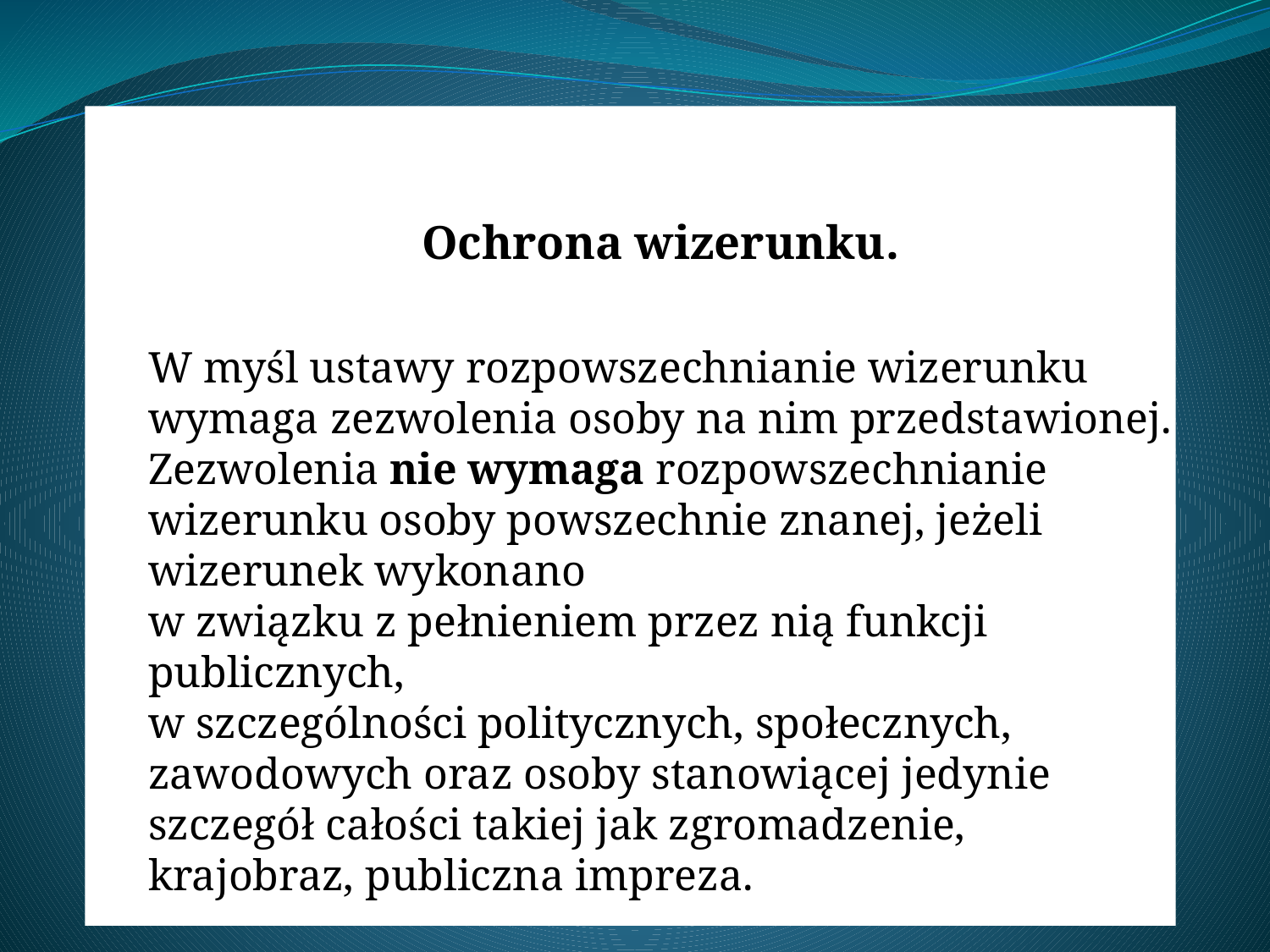

Ochrona wizerunku.

W myśl ustawy rozpowszechnianie wizerunku wymaga zezwolenia osoby na nim przedstawionej. Zezwolenia nie wymaga rozpowszechnianie wizerunku osoby powszechnie znanej, jeżeli wizerunek wykonano
w związku z pełnieniem przez nią funkcji publicznych,
w szczególności politycznych, społecznych, zawodowych oraz osoby stanowiącej jedynie szczegół całości takiej jak zgromadzenie, krajobraz, publiczna impreza.